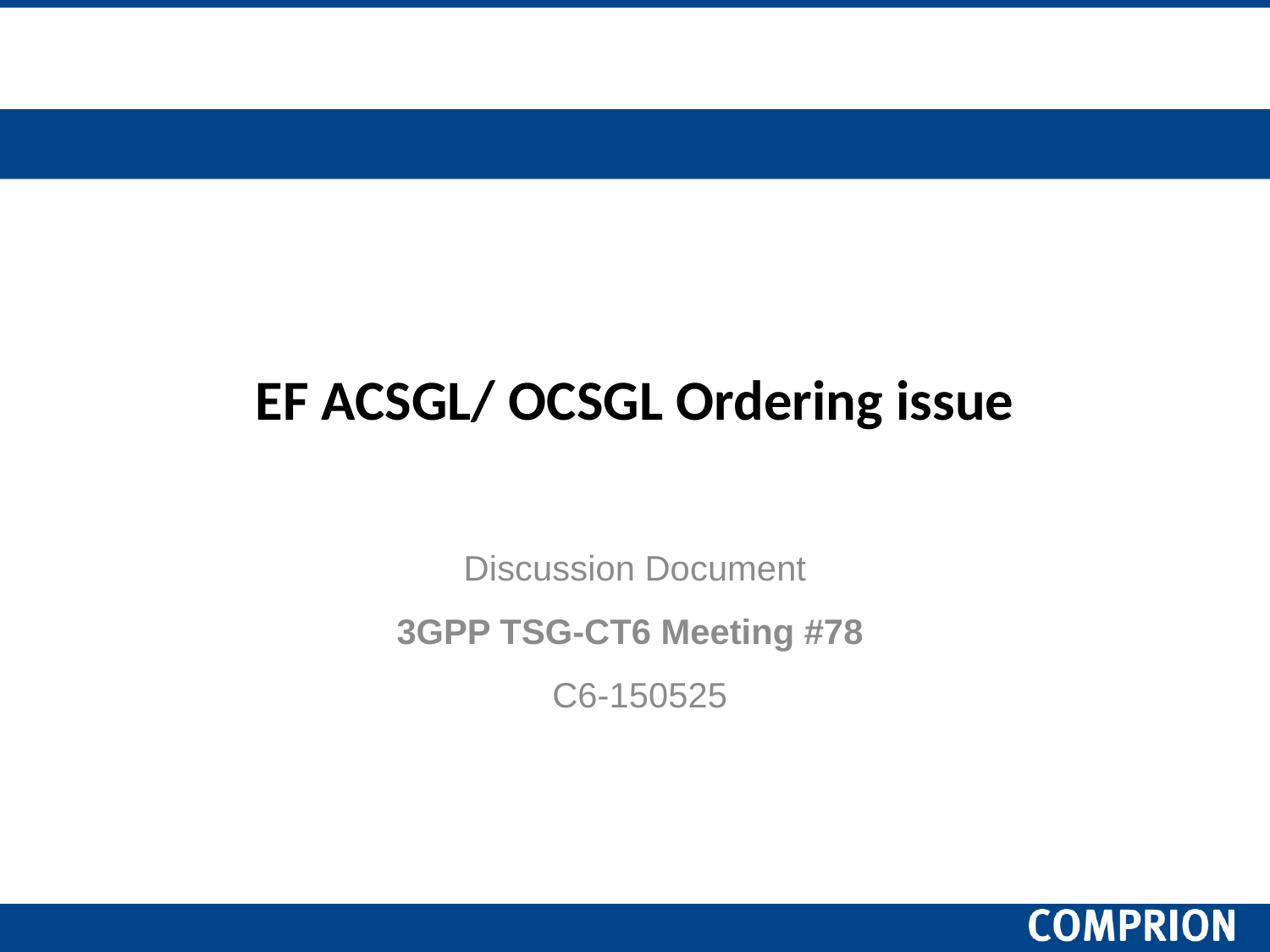

# EF ACSGL/ OCSGL Ordering issue
Discussion Document
3GPP TSG-CT6 Meeting #78
 C6-150525